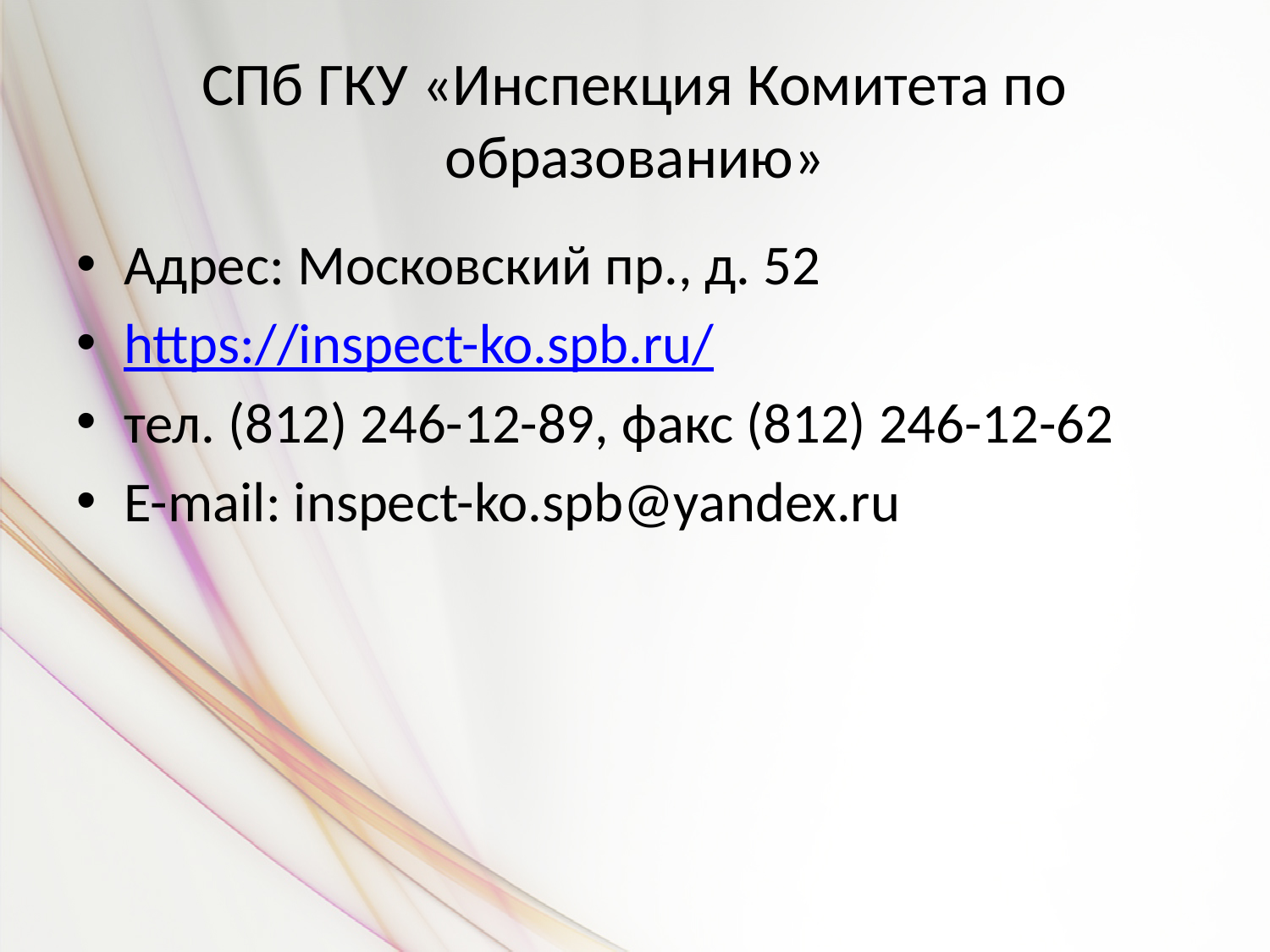

# СПб ГКУ «Инспекция Комитета по образованию»
Адрес: Московский пр., д. 52
https://inspect-ko.spb.ru/
тел. (812) 246-12-89, факс (812) 246-12-62
E-mail: inspect-ko.spb@yandex.ru